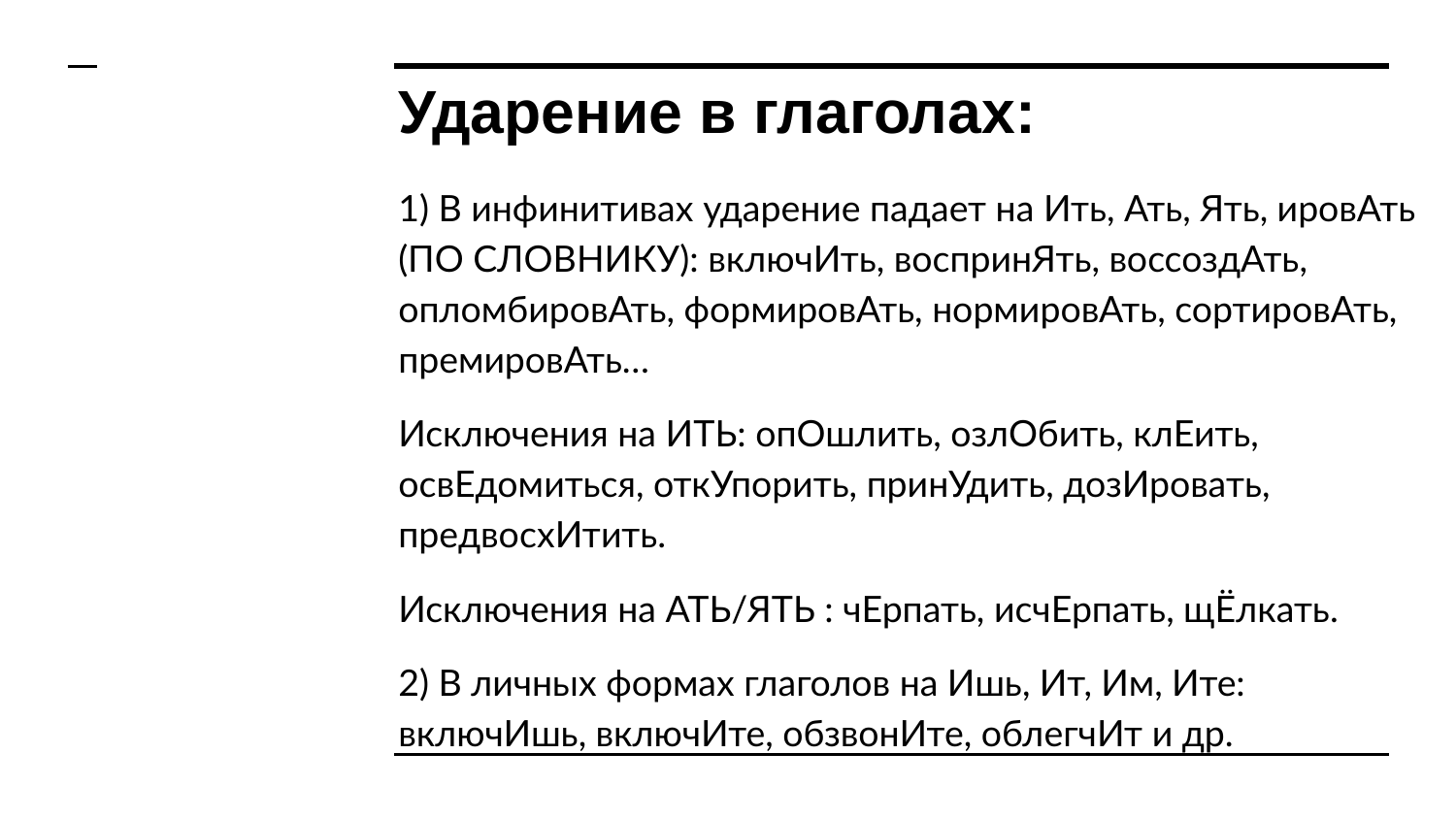

# Ударение в глаголах:
1) В инфинитивах ударение падает на Ить, Ать, Ять, ировАть (ПО СЛОВНИКУ): включИть, воспринЯть, воссоздАть, опломбировАть, формировАть, нормировАть, сортировАть, премировАть…
Исключения на ИТЬ: опОшлить, озлОбить, клЕить, освЕдомиться, откУпорить, принУдить, дозИровать, предвосхИтить.
Исключения на АТЬ/ЯТЬ : чЕрпать, исчЕрпать, щЁлкать.
2) В личных формах глаголов на Ишь, Ит, Им, Ите: включИшь, включИте, обзвонИте, облегчИт и др.